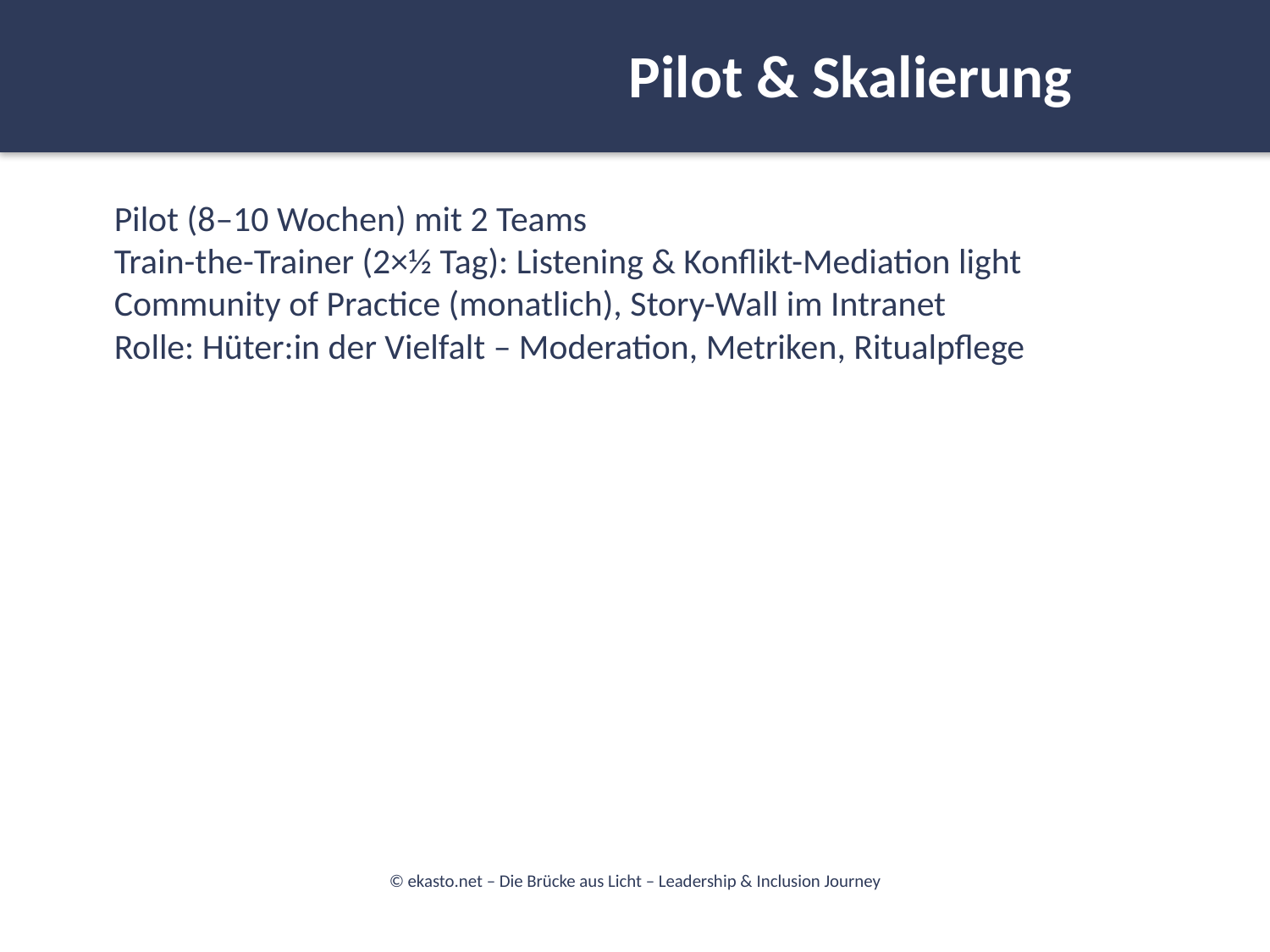

Pilot & Skalierung
#
Pilot (8–10 Wochen) mit 2 Teams
Train-the-Trainer (2×½ Tag): Listening & Konflikt-Mediation light
Community of Practice (monatlich), Story-Wall im Intranet
Rolle: Hüter:in der Vielfalt – Moderation, Metriken, Ritualpflege
© ekasto.net – Die Brücke aus Licht – Leadership & Inclusion Journey